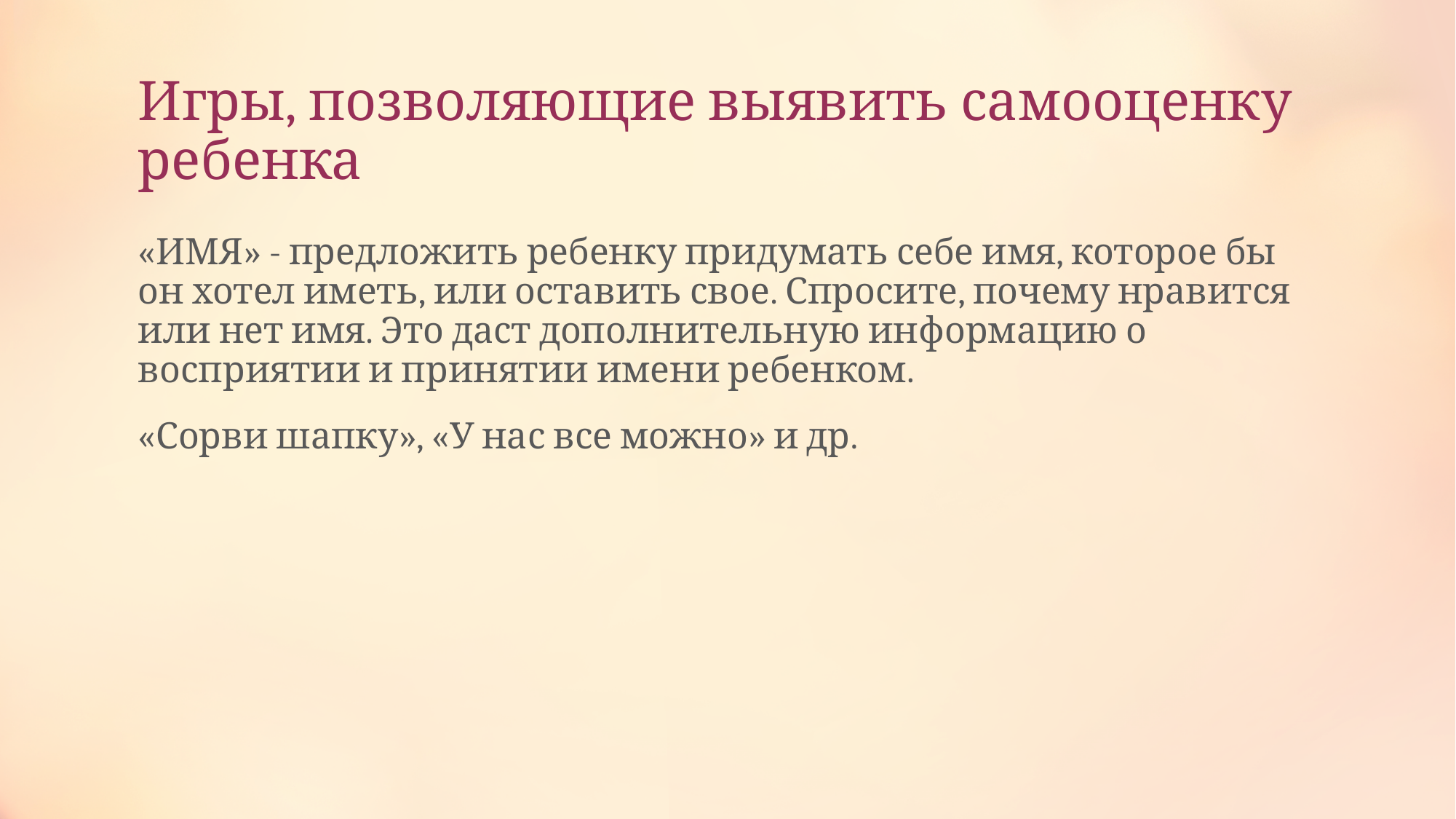

# Игры, позволяющие выявить самооценку ребенка
«ИМЯ» - предложить ребенку придумать себе имя, которое бы он хотел иметь, или оставить свое. Спросите, почему нравится или нет имя. Это даст дополнительную информацию о восприятии и принятии имени ребенком.
«Сорви шапку», «У нас все можно» и др.